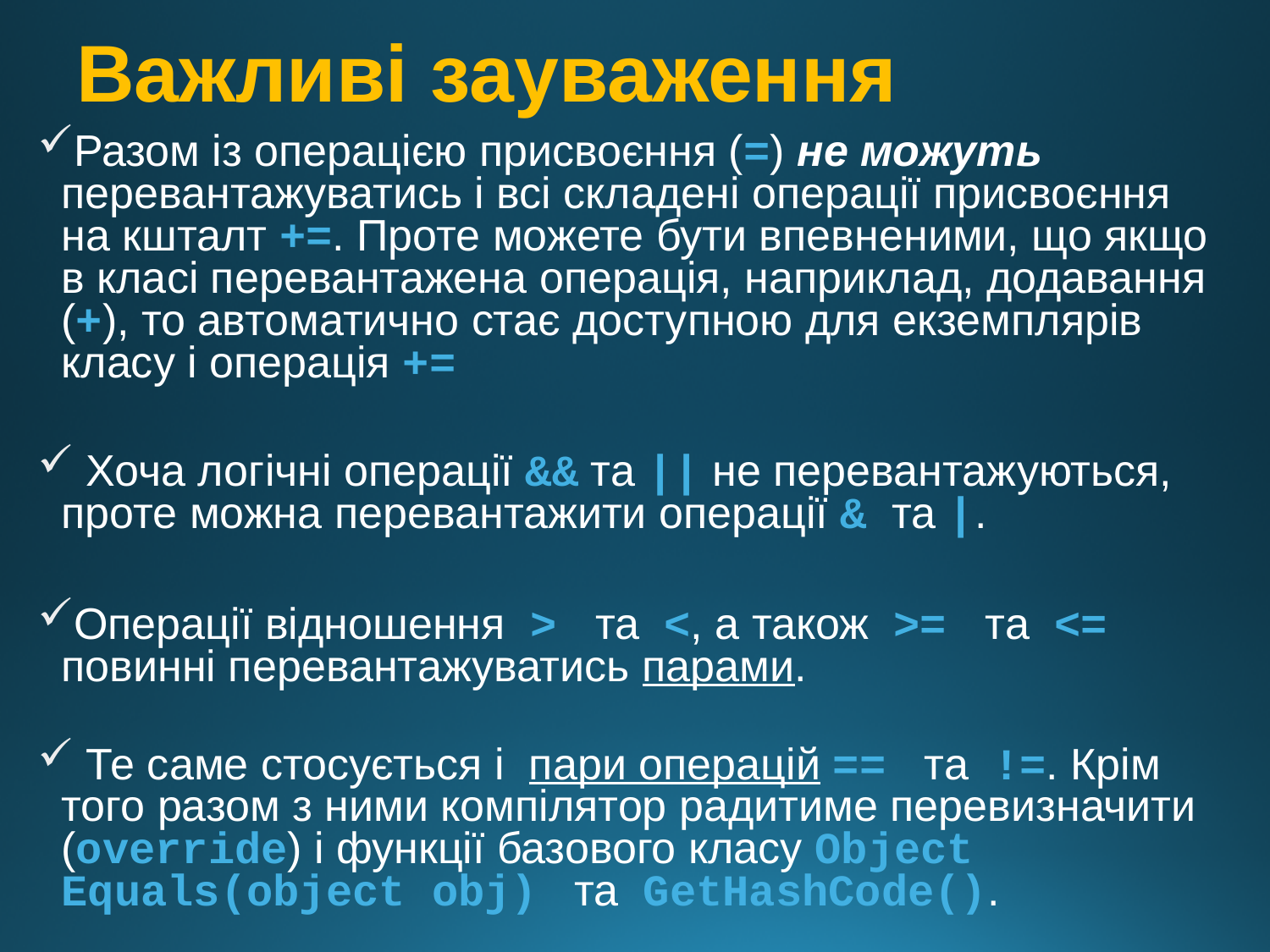

# Важливі зауваження
Разом із операцією присвоєння (=) не можуть перевантажуватись і всі складені операції присвоєння на кшталт +=. Проте можете бути впевненими, що якщо в класі перевантажена операція, наприклад, додавання (+), то автоматично стає доступною для екземплярів класу і операція +=
 Хоча логічні операції && та || не перевантажуються, проте можна перевантажити операції &  та |.

Операції відношення  >  та  <, а також  >=  та  <=  повинні перевантажуватись парами.
 Те саме стосується і  пари операцій ==  та  !=. Крім того разом з ними компілятор радитиме перевизначити (override) і функції базового класу Object  Equals(object obj)   та  GetHashCode().